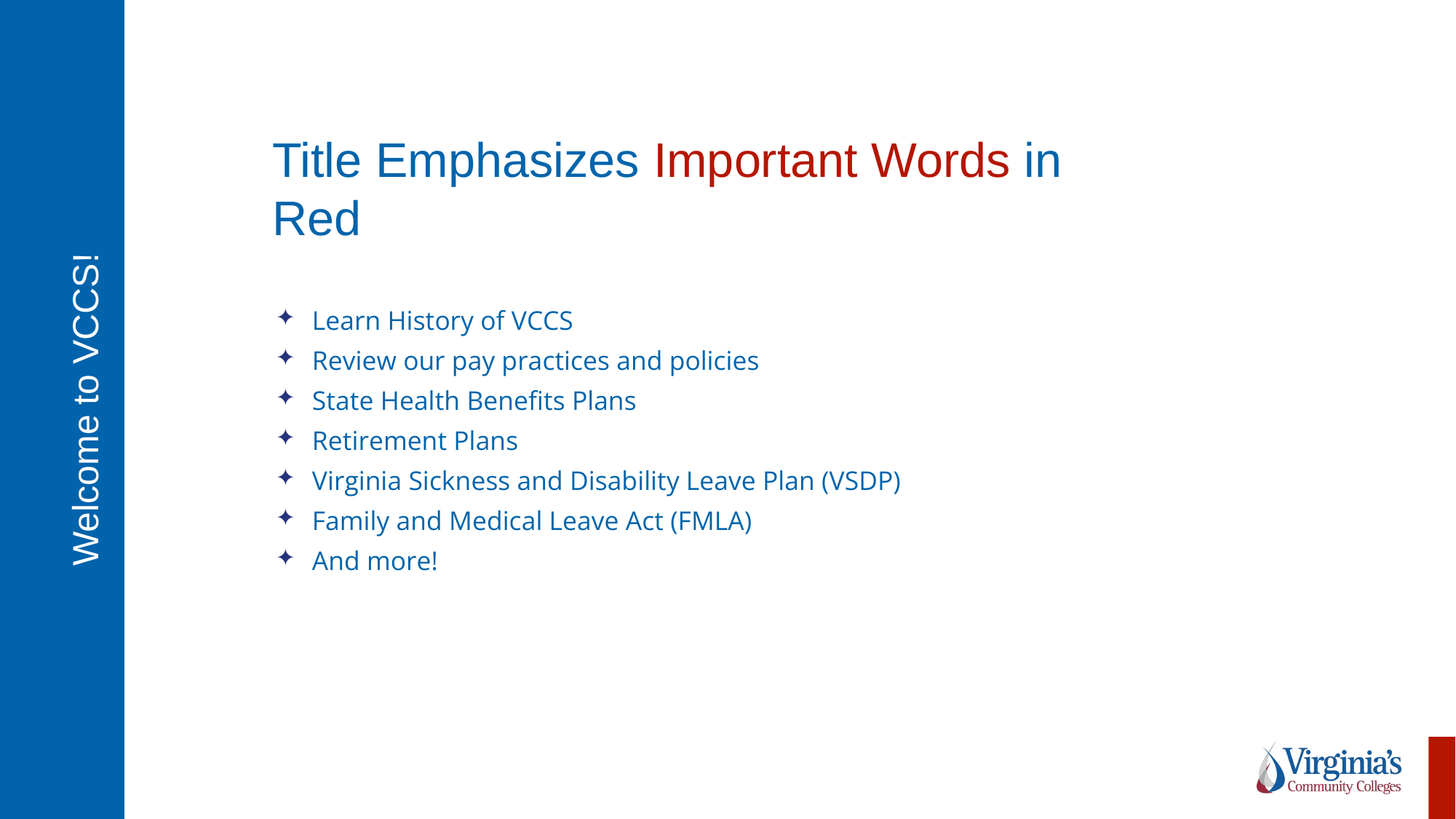

Title Emphasizes Important Words in Red
Learn History of VCCS
Review our pay practices and policies
State Health Benefits Plans
Retirement Plans
Virginia Sickness and Disability Leave Plan (VSDP)
Family and Medical Leave Act (FMLA)
And more!
Welcome to VCCS!